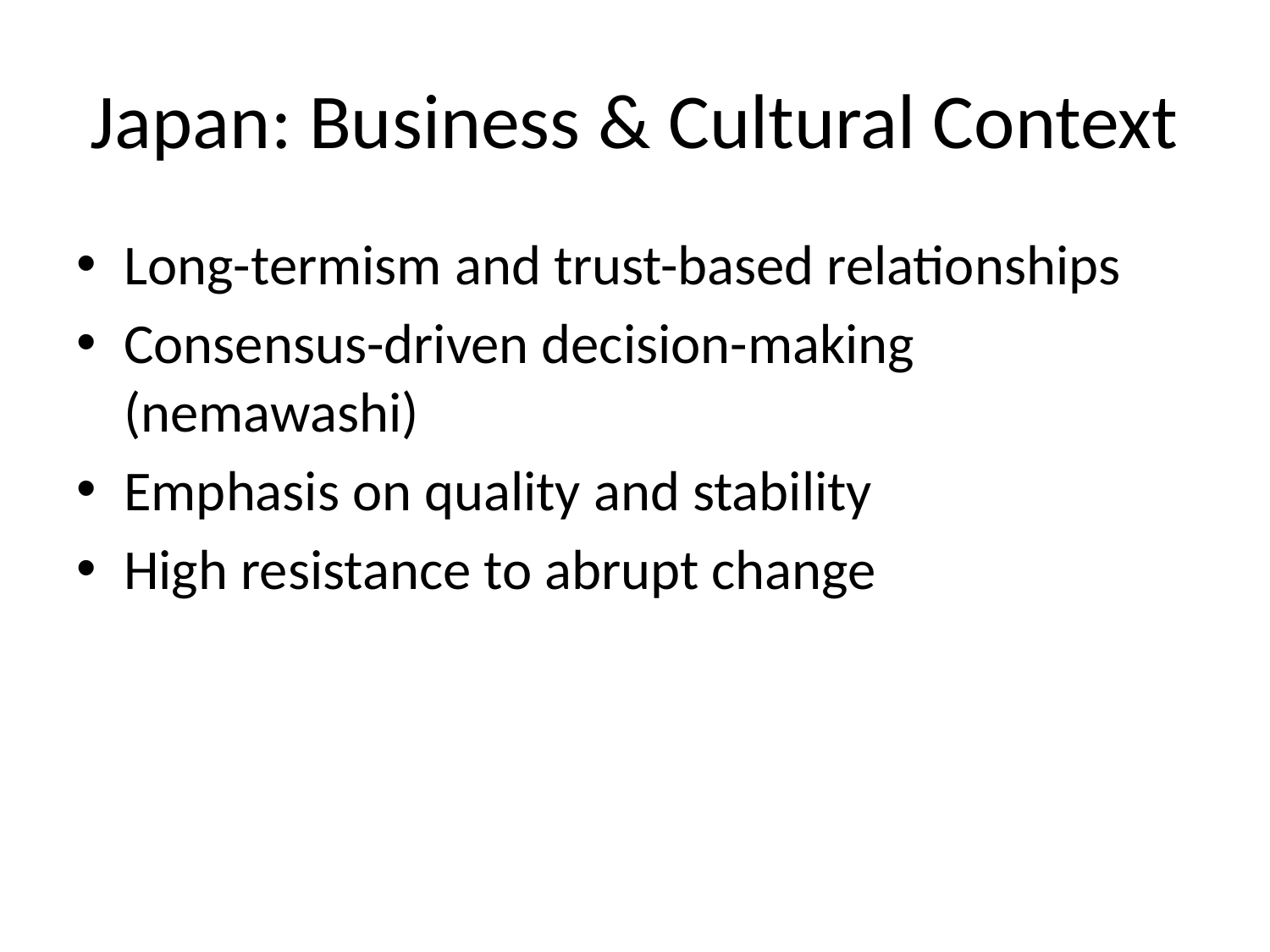

# Japan: Business & Cultural Context
Long-termism and trust-based relationships
Consensus-driven decision-making (nemawashi)
Emphasis on quality and stability
High resistance to abrupt change